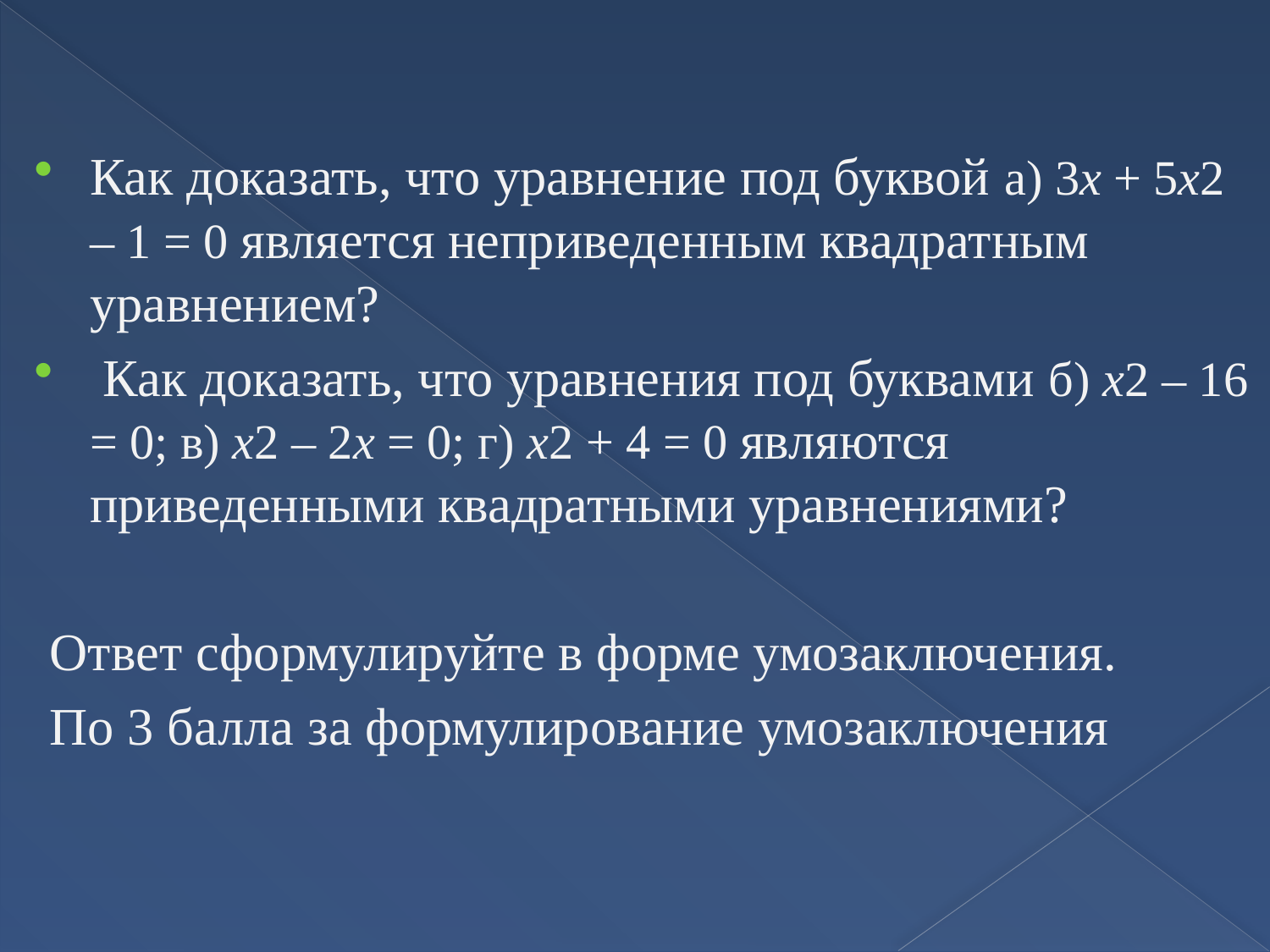

Как доказать, что уравнение под буквой а) 3x + 5x2 – 1 = 0 является неприведенным квадратным уравнением?
 Как доказать, что уравнения под буквами б) x2 – 16 = 0; в) x2 – 2x = 0; г) x2 + 4 = 0 являются приведенными квадратными уравнениями?

 Ответ сформулируйте в форме умозаключения.
 По 3 балла за формулирование умозаключения